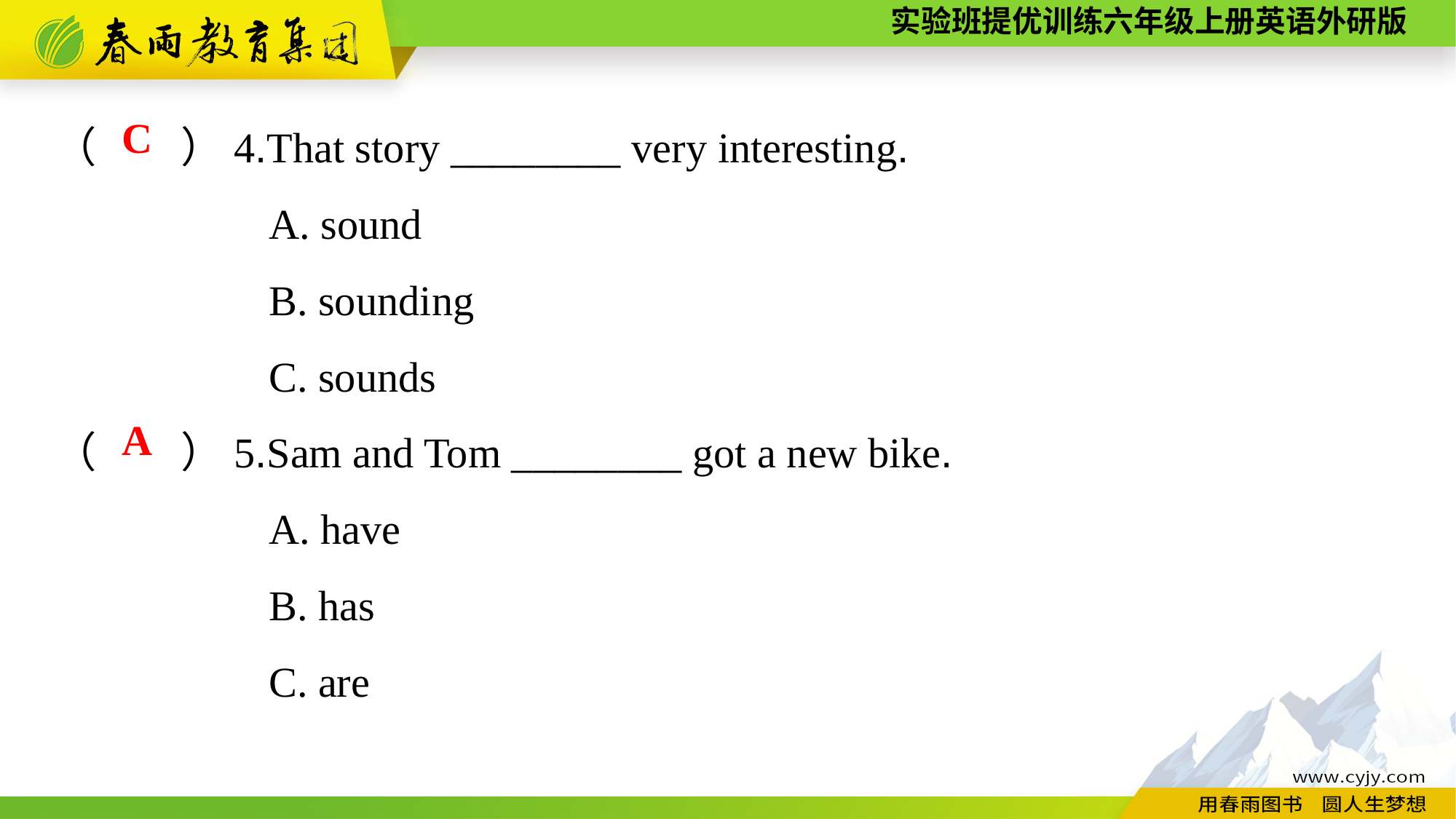

（　　）4.That story ________ very interesting.
A. sound
B. sounding
C. sounds
（　　）5.Sam and Tom ________ got a new bike.
A. have
B. has
C. are
C
A